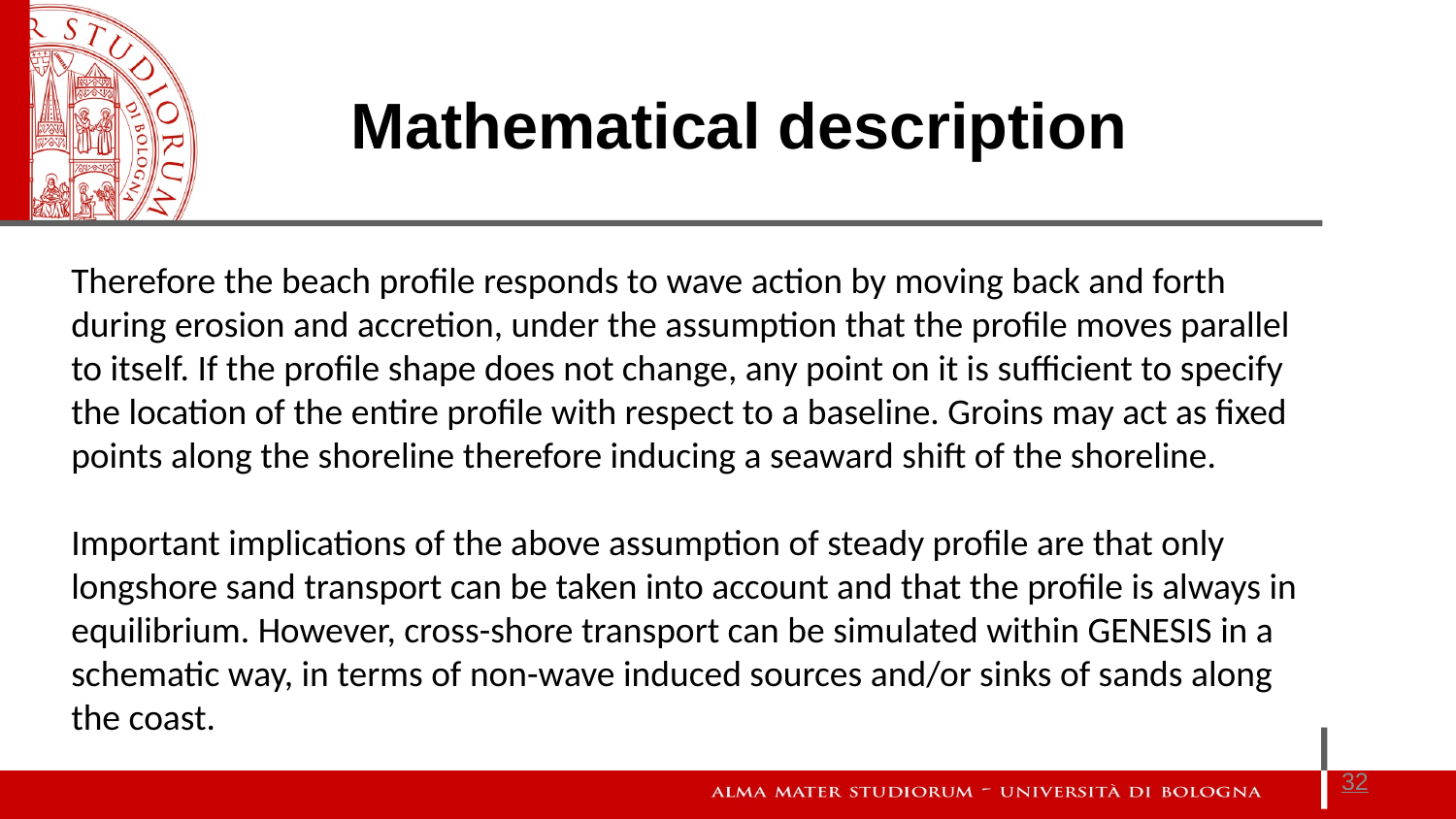

Mathematical description
Therefore the beach profile responds to wave action by moving back and forth during erosion and accretion, under the assumption that the profile moves parallel to itself. If the profile shape does not change, any point on it is sufficient to specify the location of the entire profile with respect to a baseline. Groins may act as fixed points along the shoreline therefore inducing a seaward shift of the shoreline.

Important implications of the above assumption of steady profile are that only longshore sand transport can be taken into account and that the profile is always in equilibrium. However, cross-shore transport can be simulated within GENESIS in a schematic way, in terms of non-wave induced sources and/or sinks of sands along the coast.
32